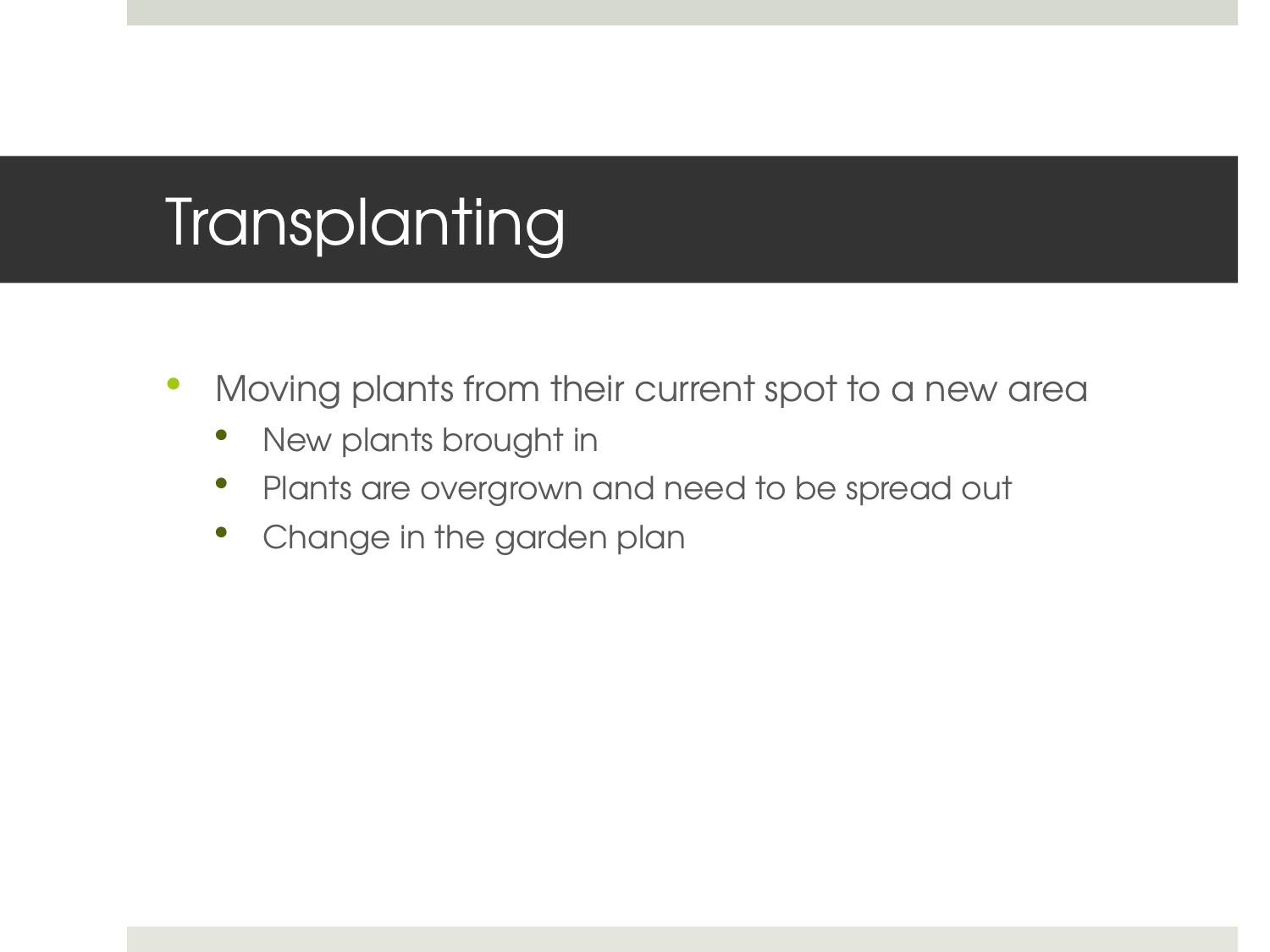

# Transplanting
Moving plants from their current spot to a new area
New plants brought in
Plants are overgrown and need to be spread out
Change in the garden plan